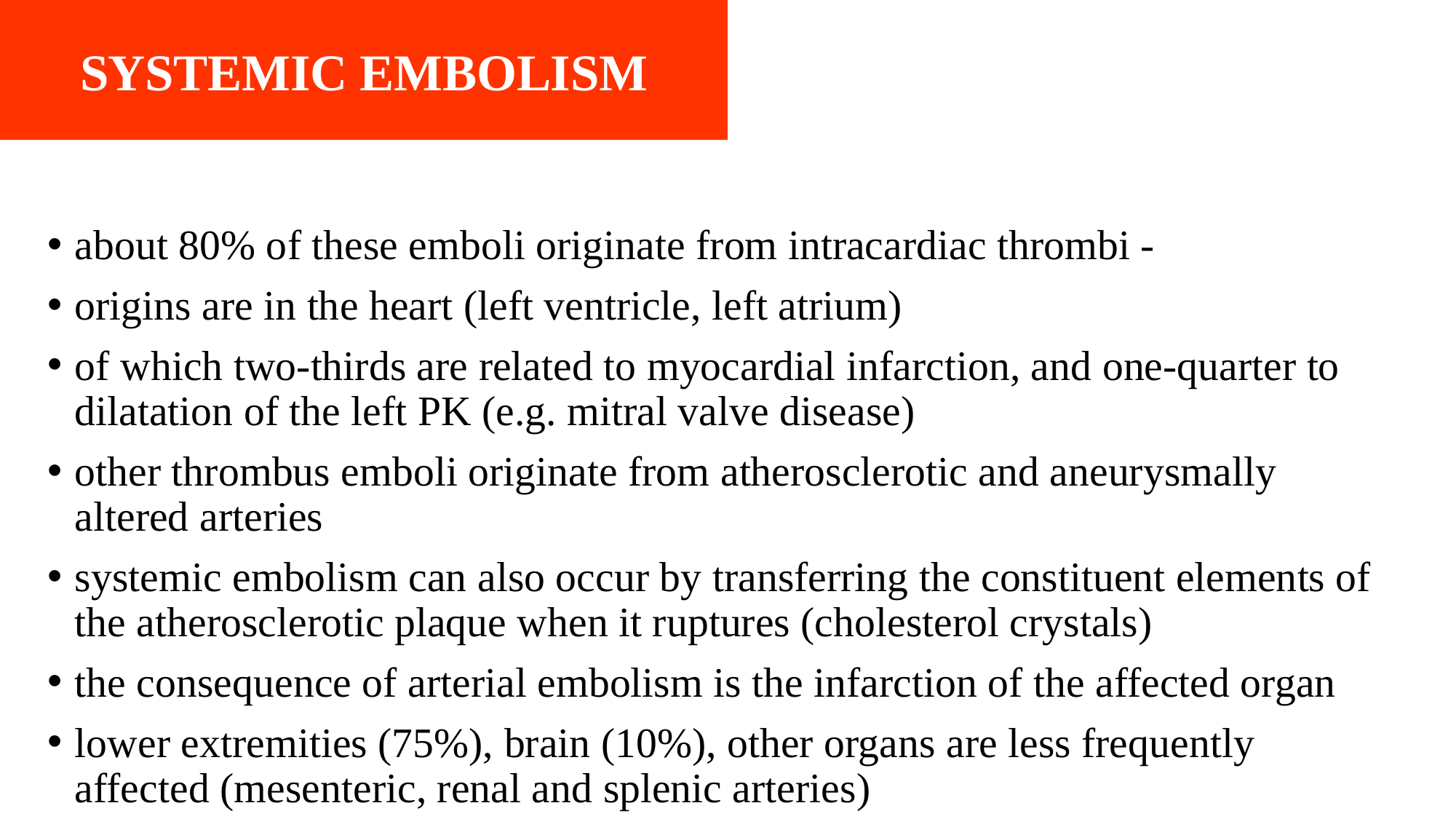

SYSTEMIC EMBOLISM
about 80% of these emboli originate from intracardiac thrombi -
origins are in the heart (left ventricle, left atrium)
of which two-thirds are related to myocardial infarction, and one-quarter to dilatation of the left PK (e.g. mitral valve disease)
other thrombus emboli originate from atherosclerotic and aneurysmally altered arteries
systemic embolism can also occur by transferring the constituent elements of the atherosclerotic plaque when it ruptures (cholesterol crystals)
the consequence of arterial embolism is the infarction of the affected organ
lower extremities (75%), brain (10%), other organs are less frequently affected (mesenteric, renal and splenic arteries)